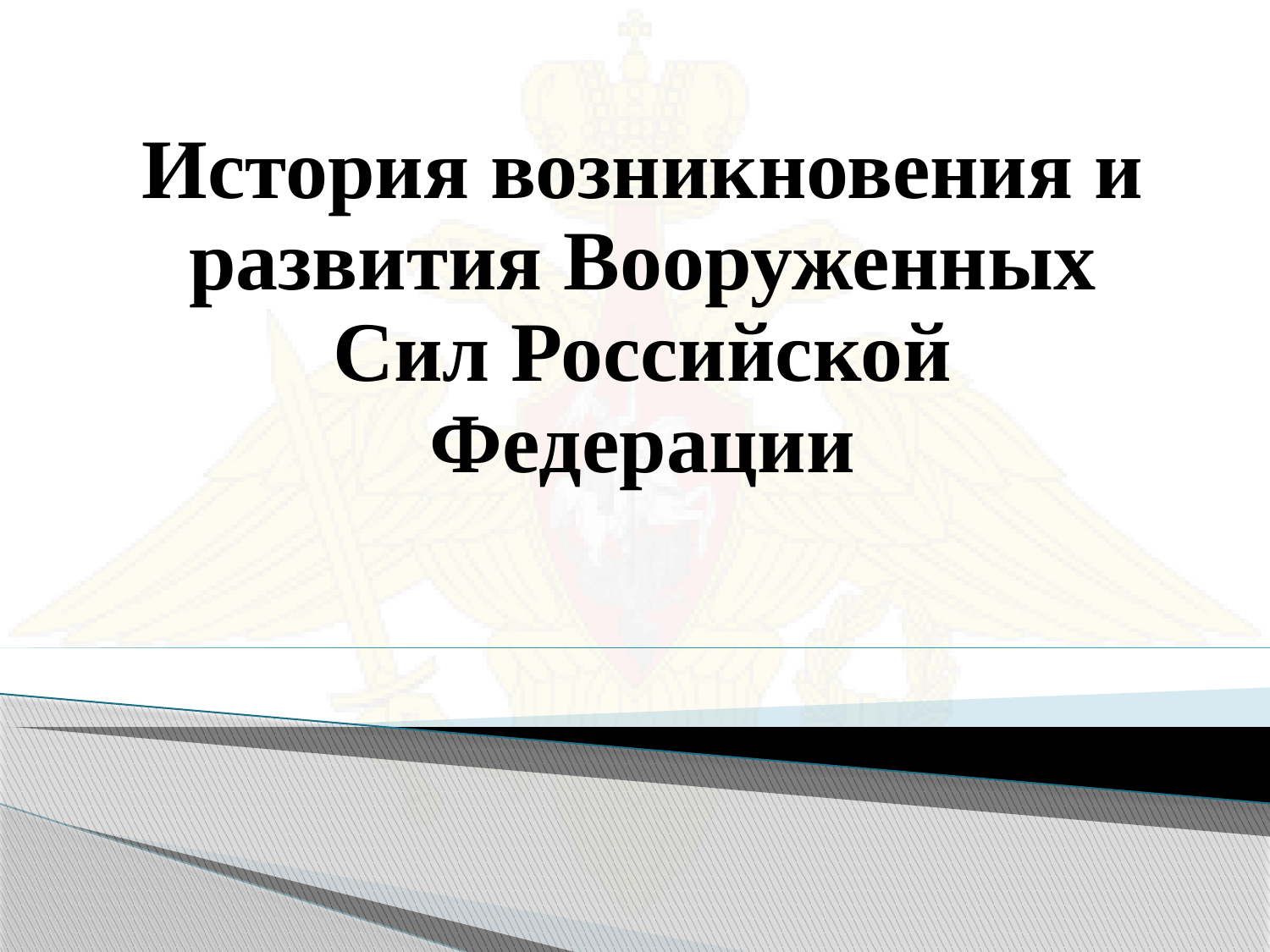

# История возникновения и развития Вооруженных Сил Российской Федерации